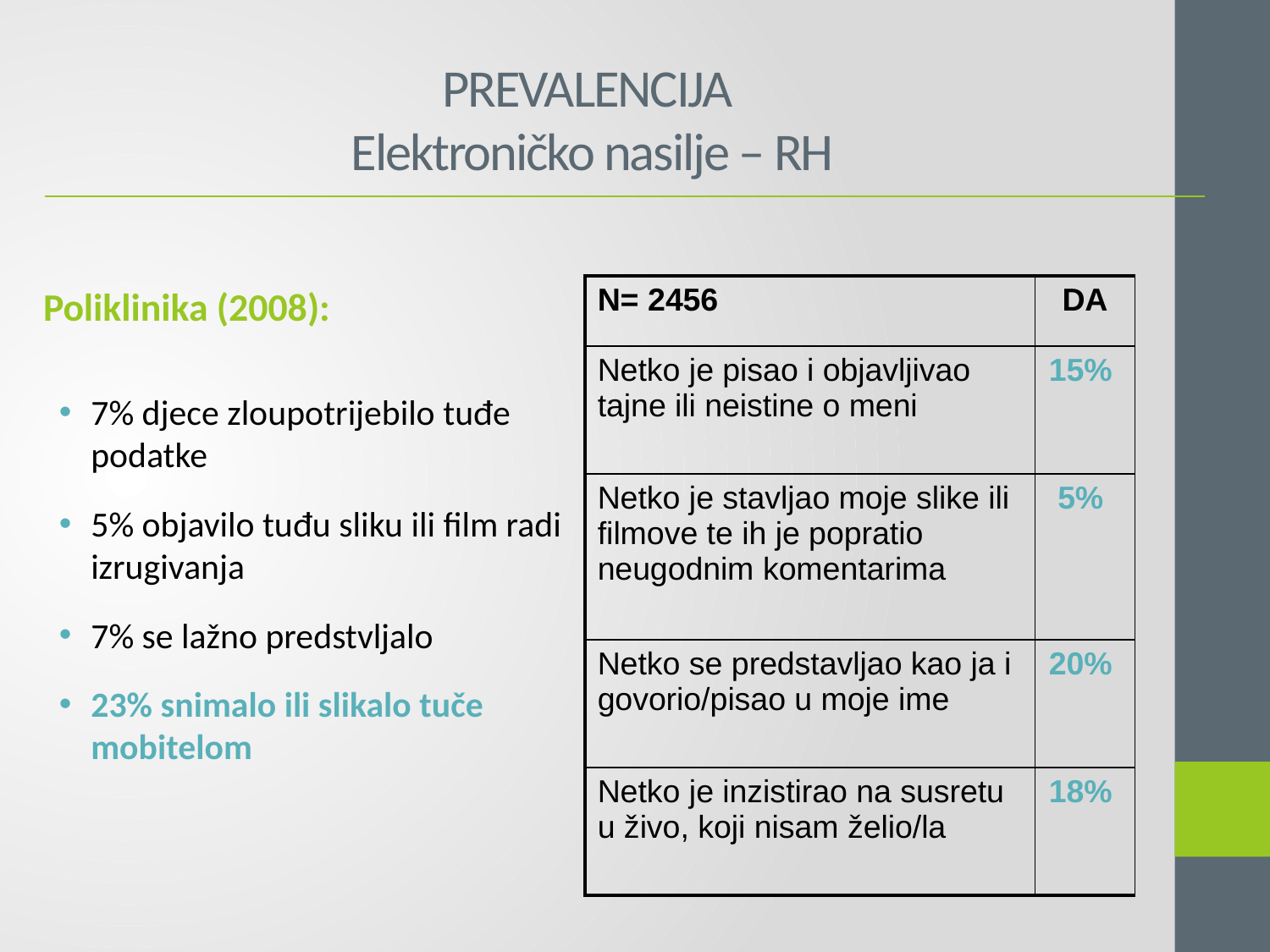

# PREVALENCIJA Elektroničko nasilje – RH
Poliklinika (2008):

7% djece zloupotrijebilo tuđe podatke

5% objavilo tuđu sliku ili film radi izrugivanja

7% se lažno predstvljalo

23% snimalo ili slikalo tuče mobitelom

| N= 2456 | DA |
| --- | --- |
| Netko je pisao i objavljivao tajne ili neistine o meni | 15% |
| Netko je stavljao moje slike ili filmove te ih je popratio neugodnim komentarima | 5% |
| Netko se predstavljao kao ja i govorio/pisao u moje ime | 20% |
| Netko je inzistirao na susretu u živo, koji nisam želio/la | 18% |